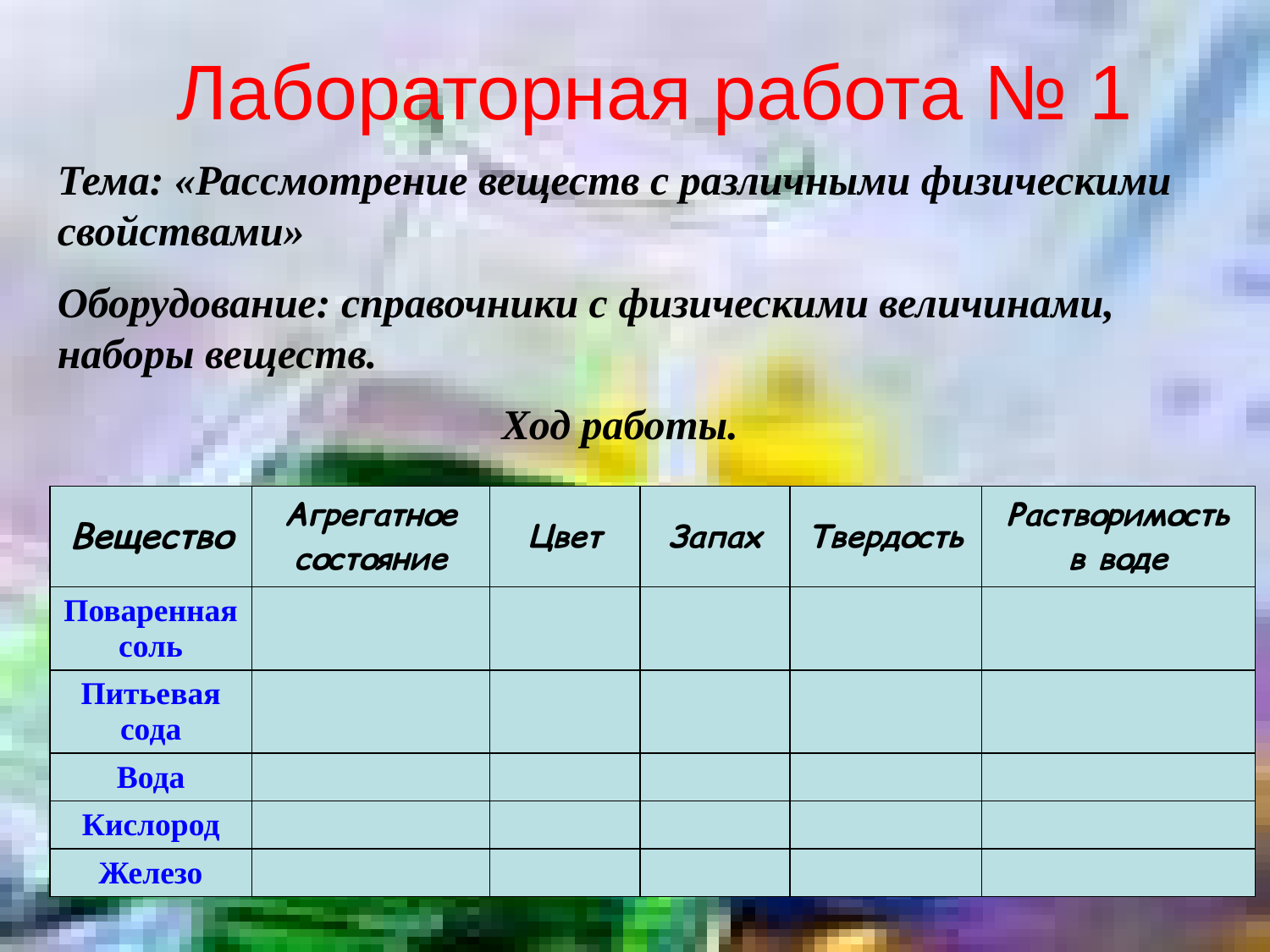

Лабораторная работа № 1
Тема: «Рассмотрение веществ с различными физическими свойствами»
Оборудование: справочники с физическими величинами, наборы веществ.
Ход работы.

| Вещество | Агрегатное состояние | Цвет | Запах | Твердость | Растворимость в воде |
| --- | --- | --- | --- | --- | --- |
| Поваренная соль |  |  |  |  |  |
| Питьевая сода |  |  |  |  |  |
| Вода |  |  |  |  |  |
| Кислород |  |  |  |  |  |
| Железо |  |  |  |  |  |